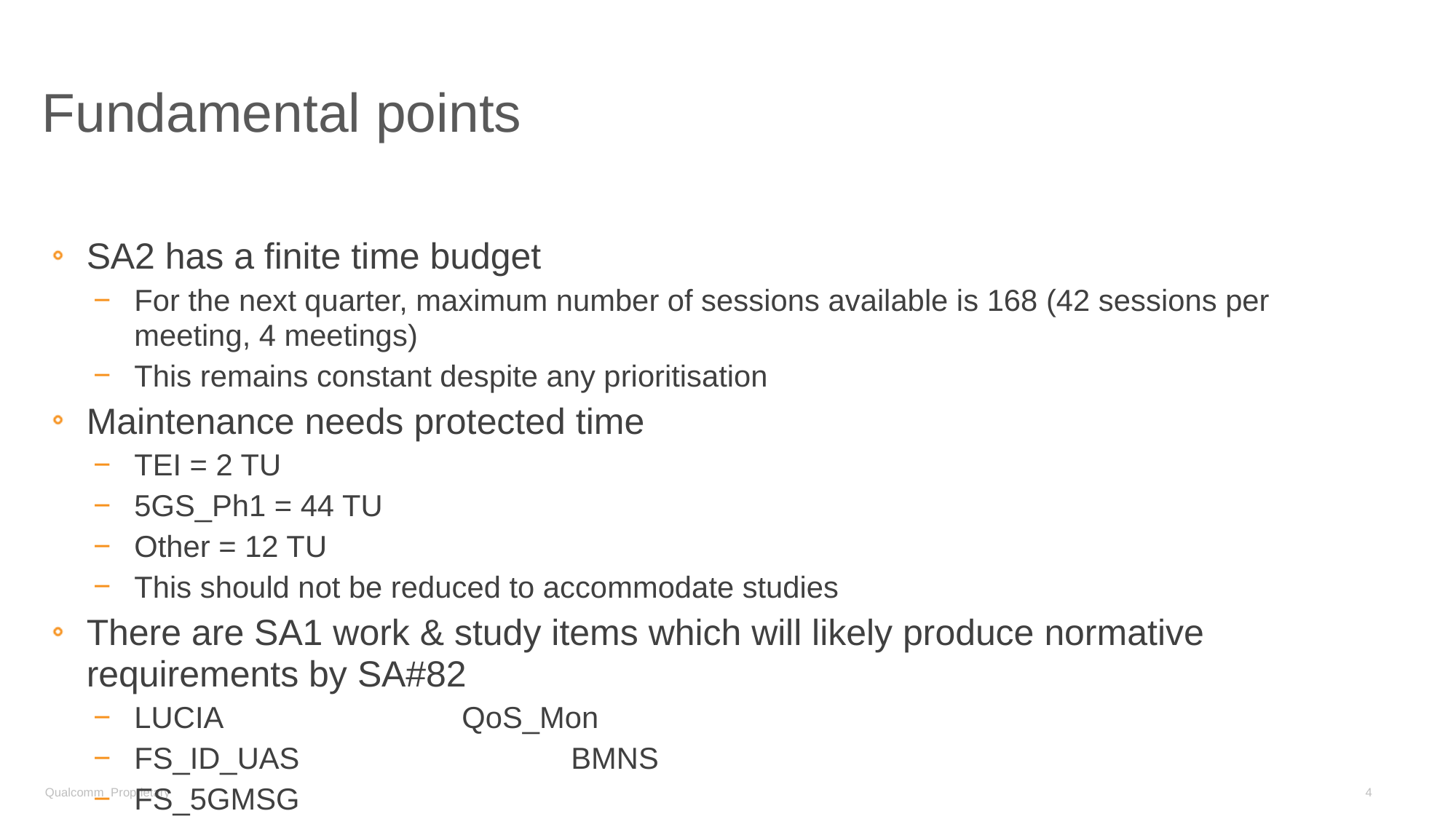

# Fundamental points
SA2 has a finite time budget
For the next quarter, maximum number of sessions available is 168 (42 sessions per meeting, 4 meetings)
This remains constant despite any prioritisation
Maintenance needs protected time
TEI = 2 TU
5GS_Ph1 = 44 TU
Other = 12 TU
This should not be reduced to accommodate studies
There are SA1 work & study items which will likely produce normative requirements by SA#82
LUCIA			QoS_Mon
FS_ID_UAS			BMNS
FS_5GMSG